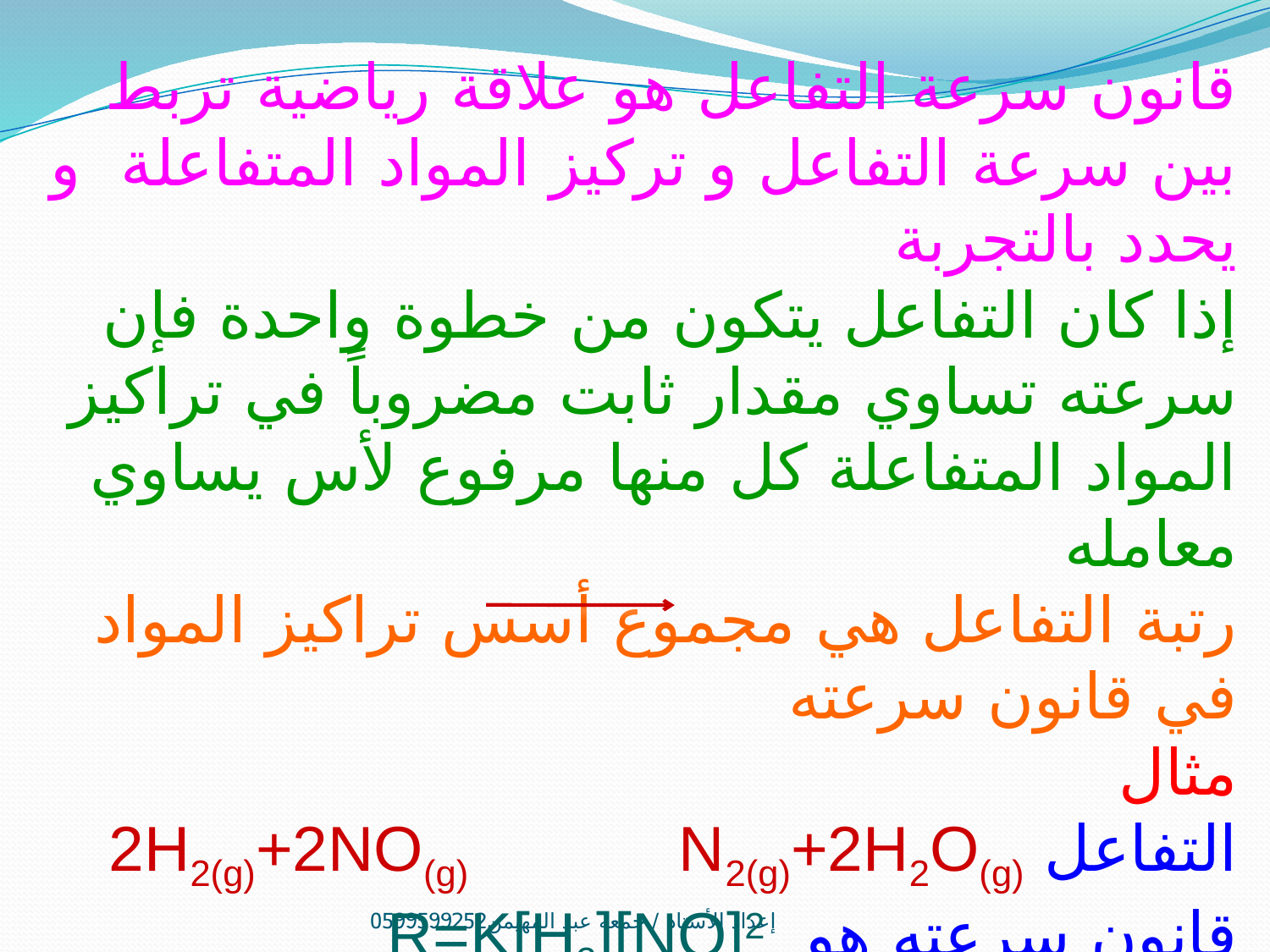

قانون سرعة التفاعل هو علاقة رياضية تربط بين سرعة التفاعل و تركيز المواد المتفاعلة  و يحدد بالتجربة
إذا كان التفاعل يتكون من خطوة واحدة فإن سرعته تساوي مقدار ثابت مضروباً في تراكيز المواد المتفاعلة كل منها مرفوع لأس يساوي معامله
رتبة التفاعل هي مجموع أسس تراكيز المواد في قانون سرعته
مثال
التفاعل 2H2(g)+2NO(g)            N2(g)+2H2O(g)
قانون سرعته هو  R=K[H2][NO]2
لذلك فهو من الرتبة الثالثة لأن مجموع الأسس ( 1+2=3)
إعداد الأستاذ / جمعه عبد المهيمن0599599252